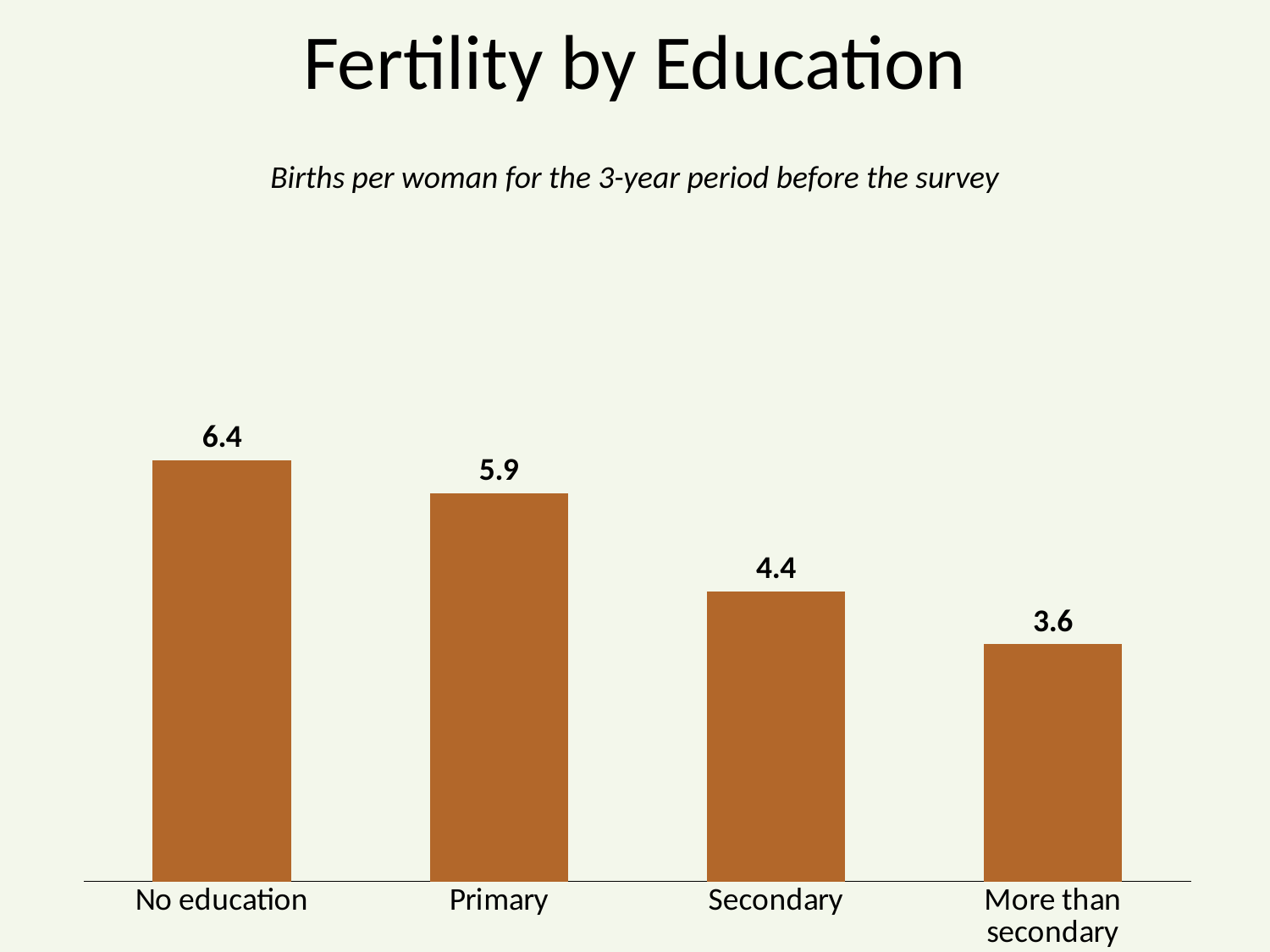

# Fertility by Education
Births per woman for the 3-year period before the survey

### Chart

| Category | Series 1 |
|---|---|
| No education | 6.4 |
| Primary | 5.9 |
| Secondary | 4.4 |
| More than secondary | 3.6 |